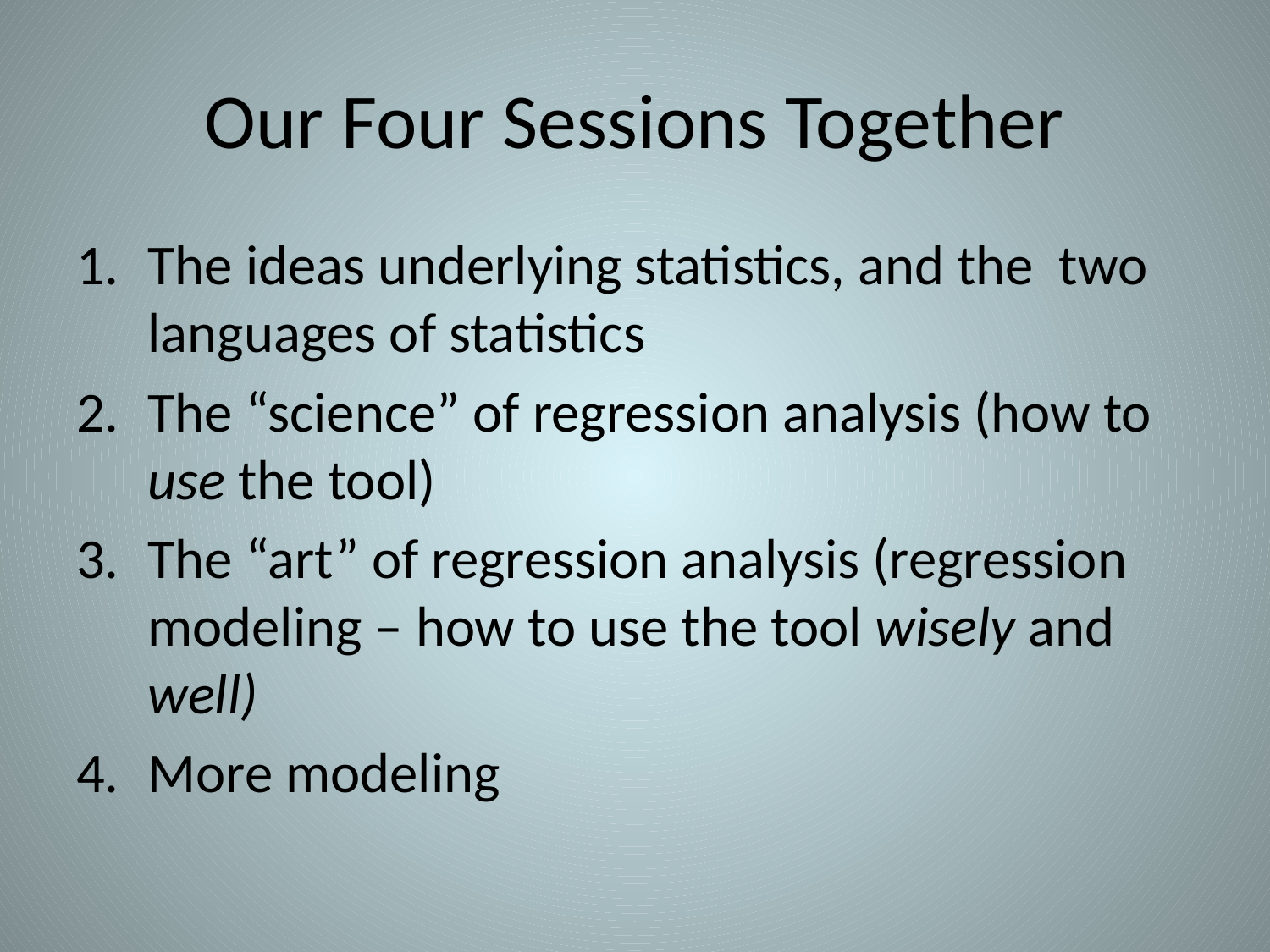

# Our Four Sessions Together
The ideas underlying statistics, and the  two languages of statistics
The “science” of regression analysis (how to use the tool)
The “art” of regression analysis (regression modeling – how to use the tool wisely and well)
More modeling